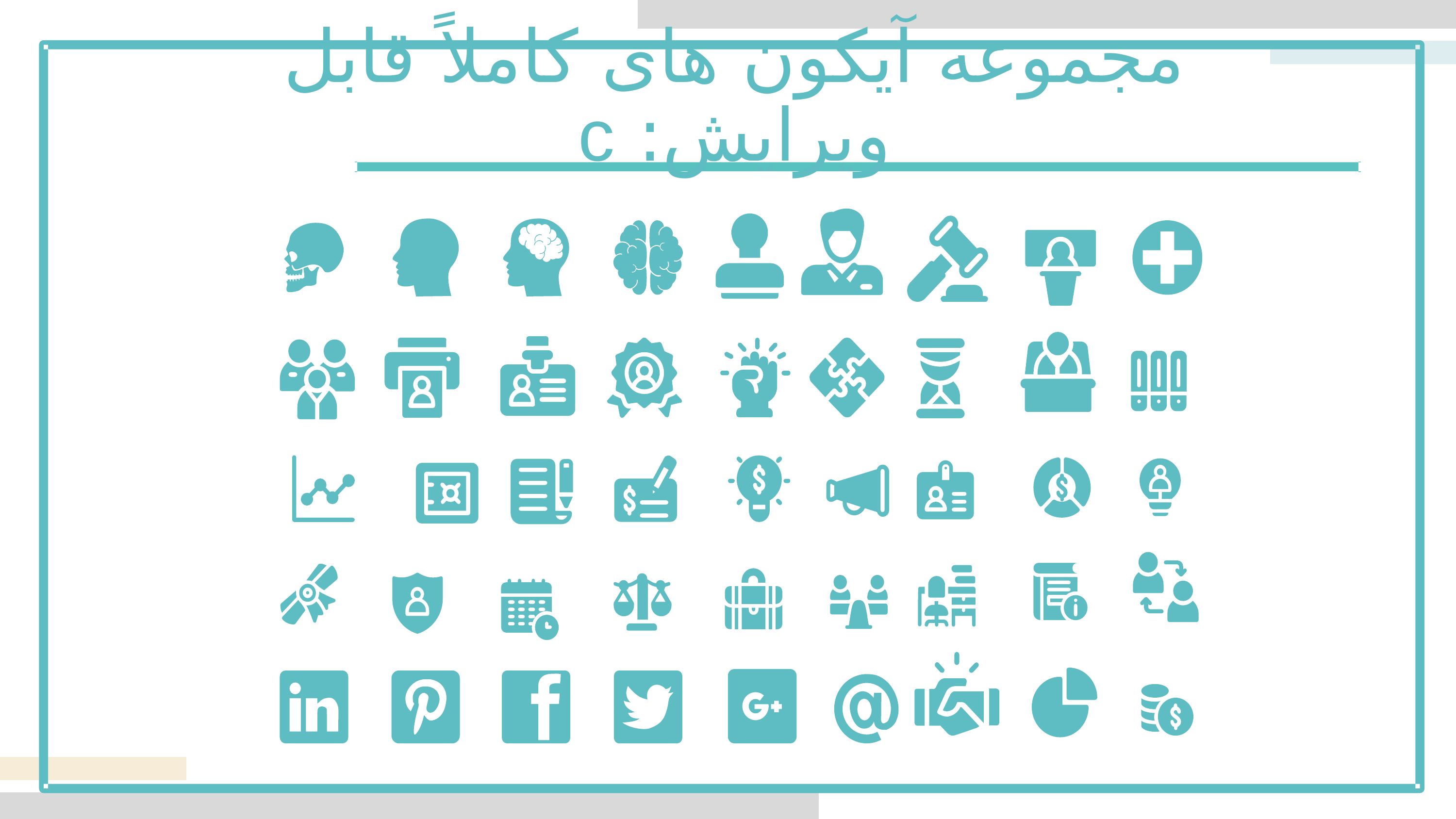

مجموعه آیکون های کاملاً قابل ویرایش: c